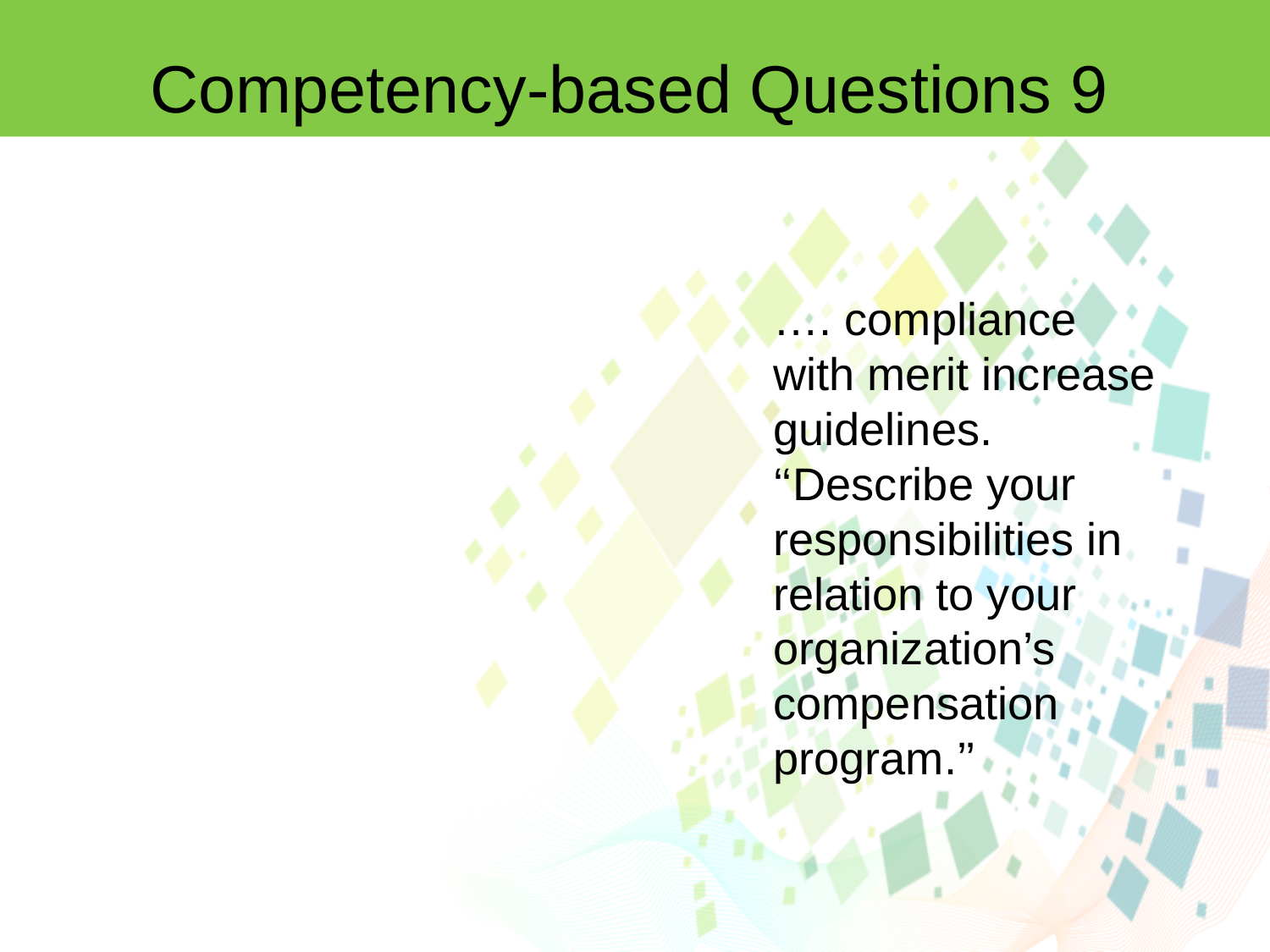

Competency-based Questions 9
…. compliance with merit increase
guidelines.
‘‘Describe your responsibilities in relation to your organization’s compensation
program.’’